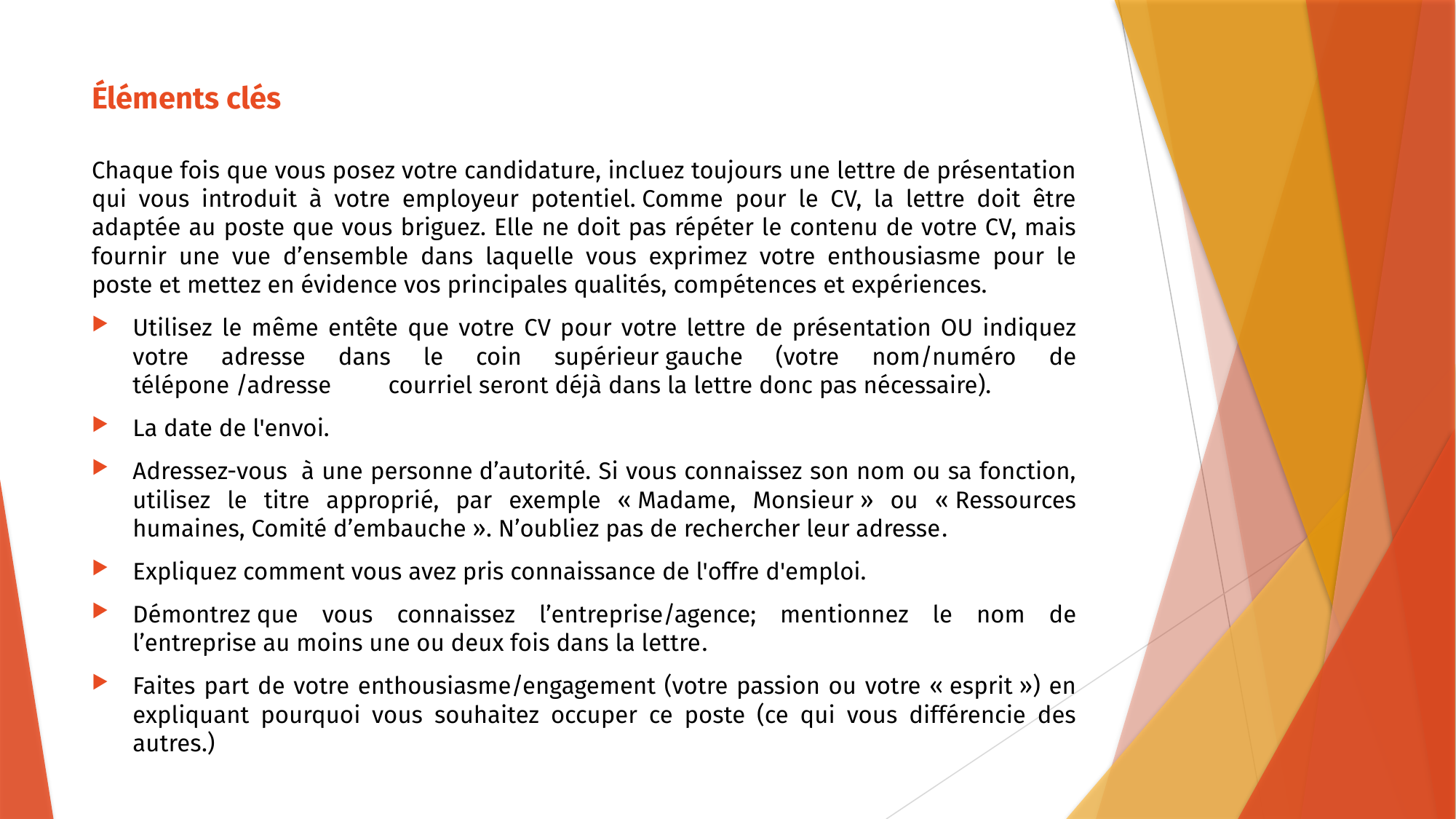

# Éléments clés
Chaque fois que vous posez votre candidature, incluez toujours une lettre de présentation qui vous introduit à votre employeur potentiel. Comme pour le CV, la lettre doit être adaptée au poste que vous briguez. Elle ne doit pas répéter le contenu de votre CV, mais fournir une vue d’ensemble dans laquelle vous exprimez votre enthousiasme pour le poste et mettez en évidence vos principales qualités, compétences et expériences.
Utilisez le même entête que votre CV pour votre lettre de présentation OU indiquez votre adresse dans le coin supérieur gauche (votre nom/numéro de télépone /adresse         courriel seront déjà dans la lettre donc pas nécessaire).
La date de l'envoi.
Adressez-vous  à une personne d’autorité. Si vous connaissez son nom ou sa fonction, utilisez le titre approprié, par exemple « Madame, Monsieur » ou « Ressources humaines, Comité d’embauche ». N’oubliez pas de rechercher leur adresse.
Expliquez comment vous avez pris connaissance de l'offre d'emploi.
Démontrez que vous connaissez l’entreprise/agence; mentionnez le nom de l’entreprise au moins une ou deux fois dans la lettre.
Faites part de votre enthousiasme/engagement (votre passion ou votre « esprit ») en expliquant pourquoi vous souhaitez occuper ce poste (ce qui vous différencie des autres.)